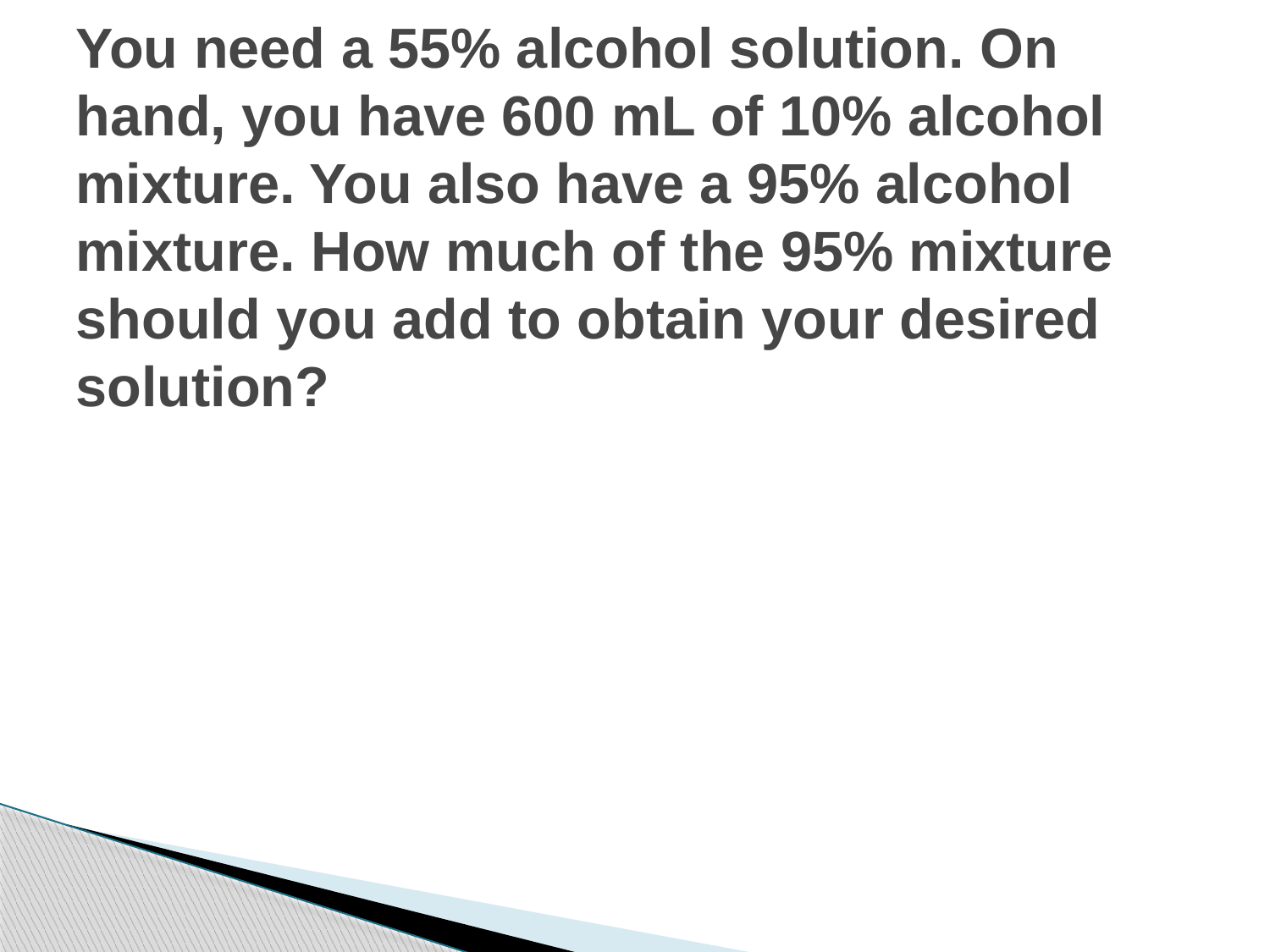

# You need a 55% alcohol solution. On hand, you have 600 mL of 10% alcohol mixture. You also have a 95% alcohol mixture. How much of the 95% mixture should you add to obtain your desired solution?